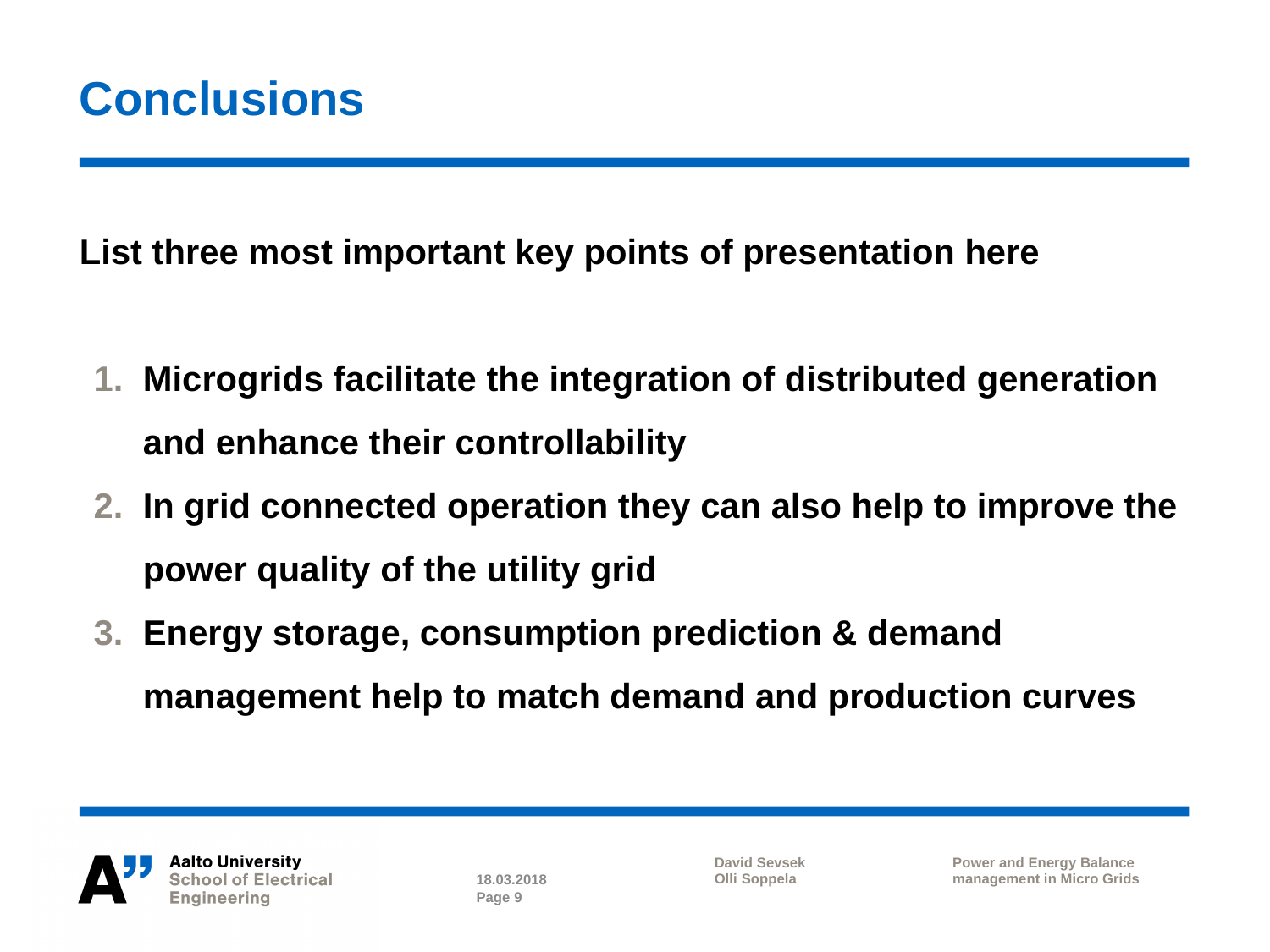

# Conclusions
List three most important key points of presentation here

Microgrids facilitate the integration of distributed generation and enhance their controllability
In grid connected operation they can also help to improve the power quality of the utility grid
Energy storage, consumption prediction & demand management help to match demand and production curves

David Sevsek
Olli Soppela
Power and Energy Balance management in Micro Grids
18.03.2018
Page 9